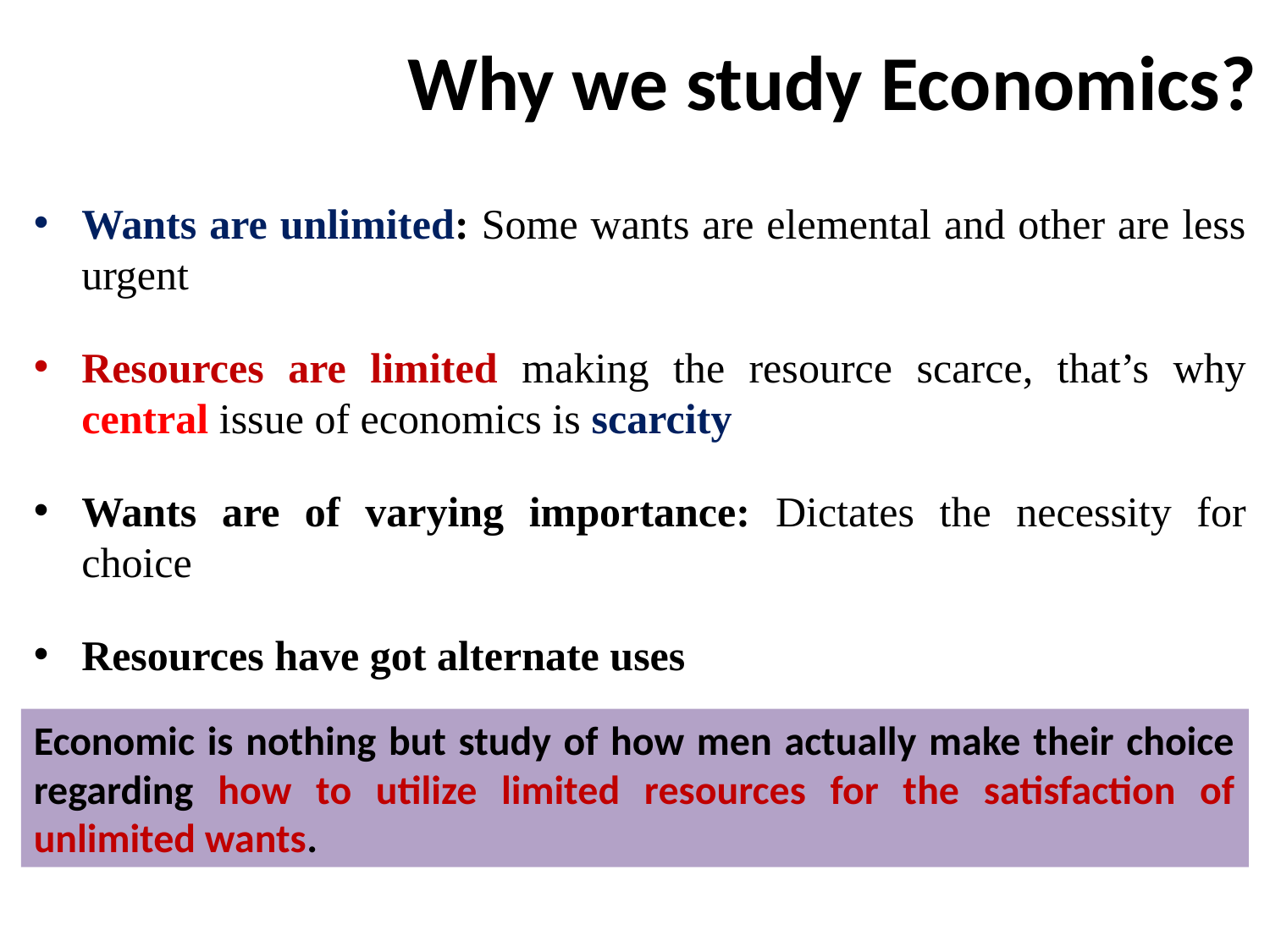

# Why we study Economics?
Wants are unlimited: Some wants are elemental and other are less urgent
Resources are limited making the resource scarce, that’s why central issue of economics is scarcity
Wants are of varying importance: Dictates the necessity for choice
Resources have got alternate uses
Economic is nothing but study of how men actually make their choice regarding how to utilize limited resources for the satisfaction of unlimited wants.